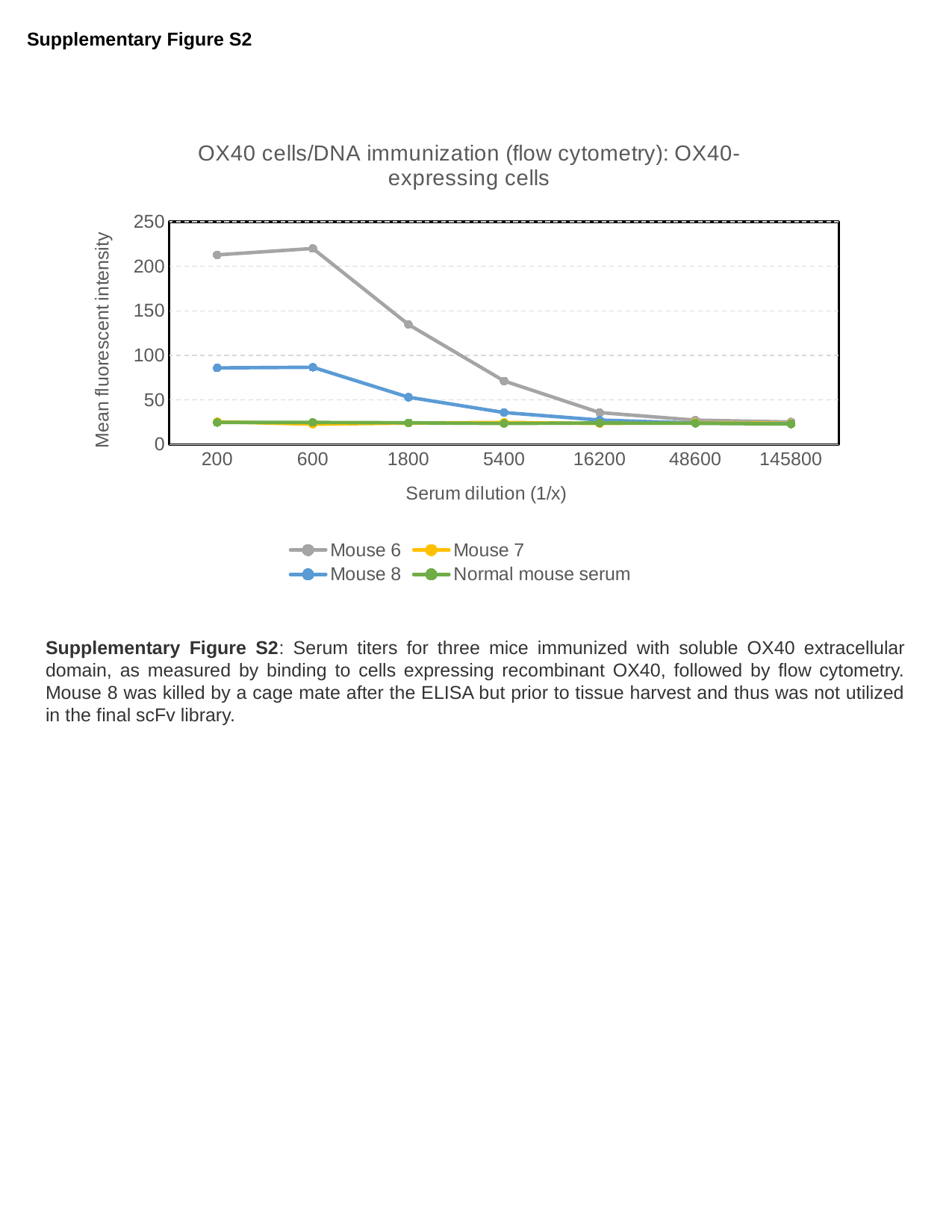

Supplementary Figure S2

### Chart: OX40 cells/DNA immunization (flow cytometry): OX40-expressing cells

| Category | Mouse 6 | Mouse 7 | Mouse 8 | Normal mouse serum |
|---|---|---|---|---|
| 200 | 212.79 | 25.45 | 85.91 | 24.64 |
| 600 | 219.95 | 22.73 | 86.62 | 24.71 |
| 1800 | 134.6 | 23.96 | 53.02 | 24.33 |
| 5400 | 71.2 | 24.72 | 35.79 | 23.54 |
| 16200 | 35.76 | 23.47 | 27.4 | 24.13 |
| 48600 | 27.27 | 24.57 | 23.93 | 23.72 |
| 145800 | 25.21 | 23.93 | 23.36 | 22.91 |
Supplementary Figure S2: Serum titers for three mice immunized with soluble OX40 extracellular domain, as measured by binding to cells expressing recombinant OX40, followed by flow cytometry. Mouse 8 was killed by a cage mate after the ELISA but prior to tissue harvest and thus was not utilized in the final scFv library.